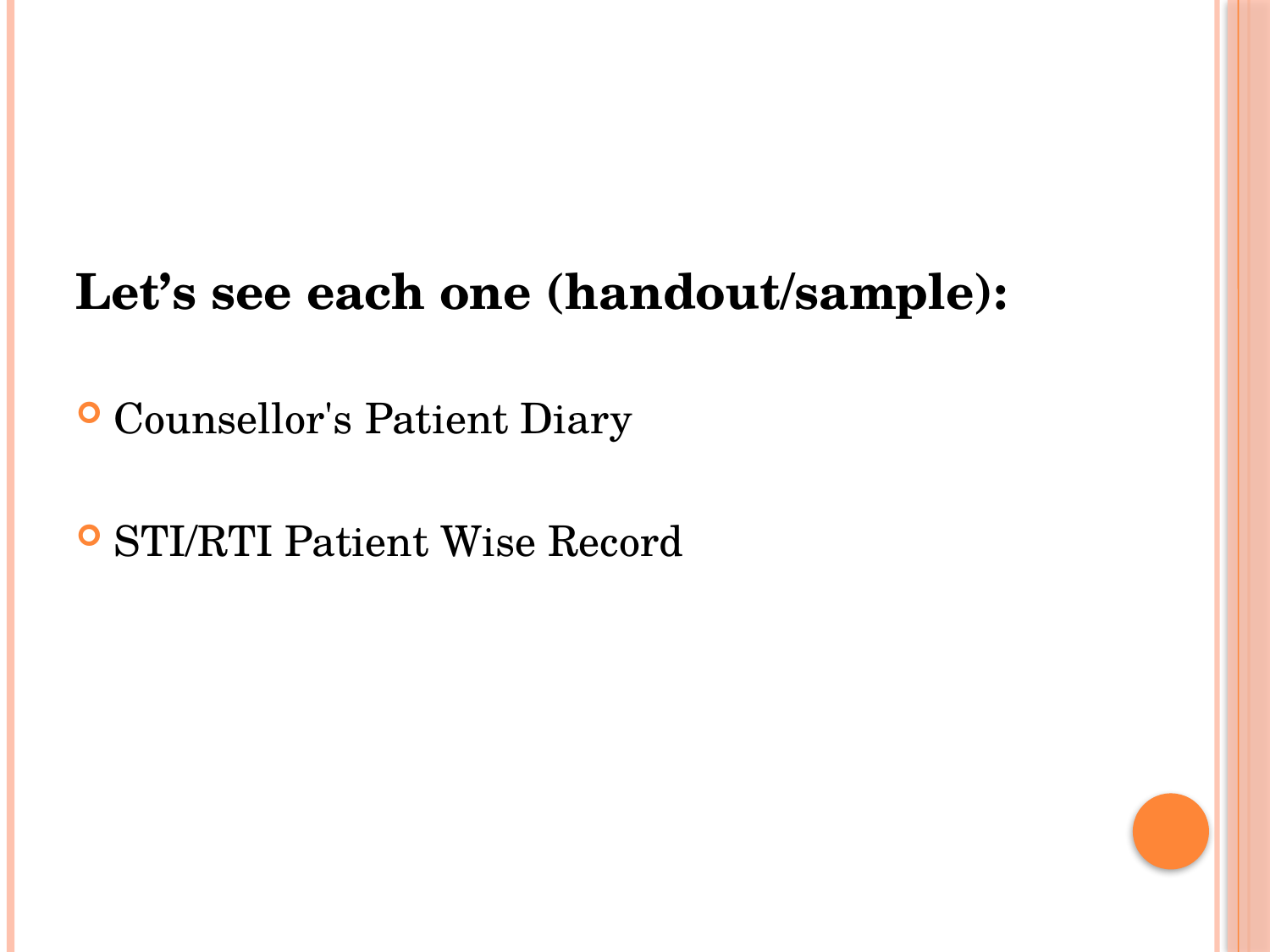

#
Let’s see each one (handout/sample):

Counsellor's Patient Diary

STI/RTI Patient Wise Record